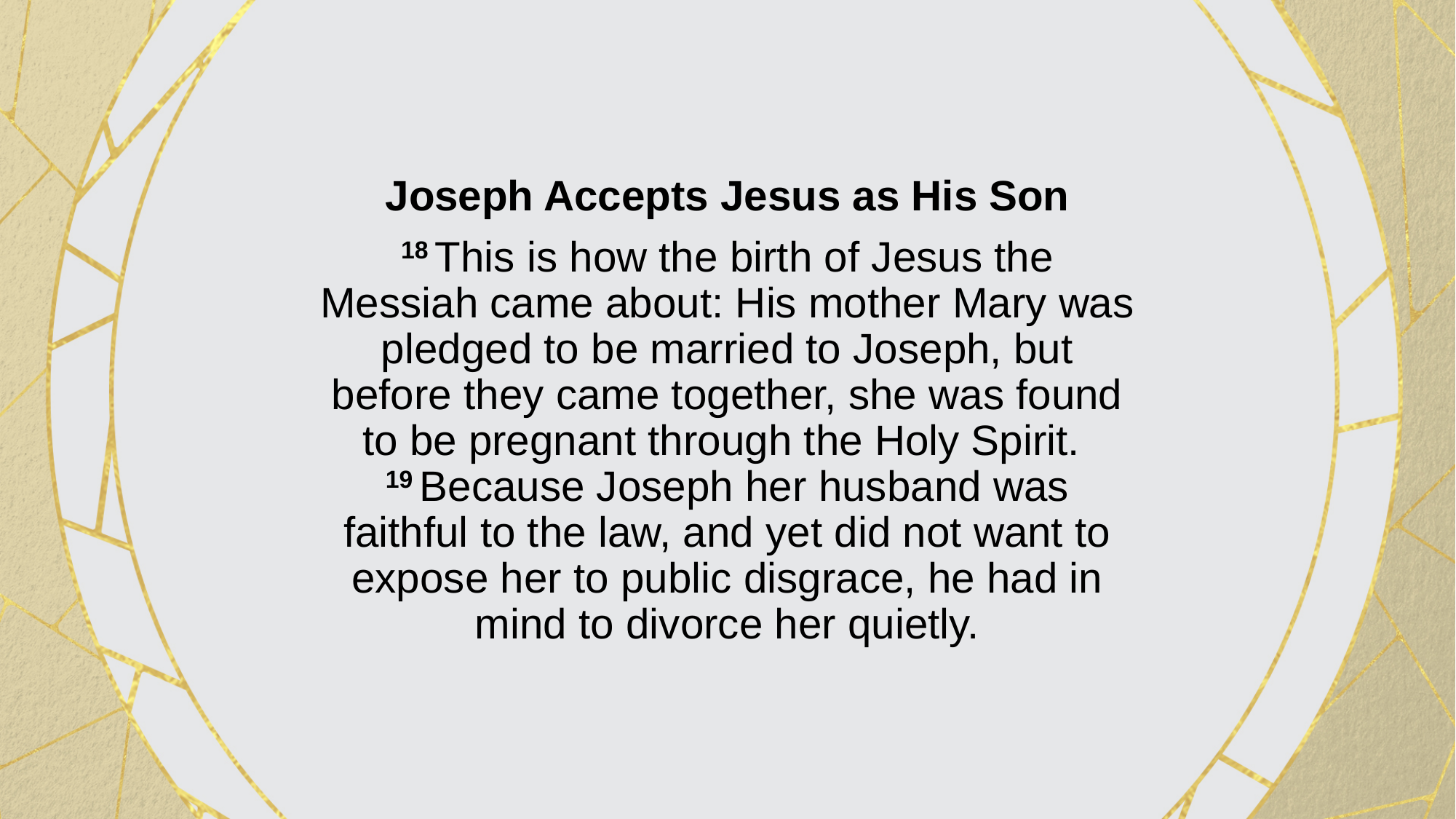

Joseph Accepts Jesus as His Son
18 This is how the birth of Jesus the Messiah came about: His mother Mary was pledged to be married to Joseph, but before they came together, she was found to be pregnant through the Holy Spirit.  19 Because Joseph her husband was faithful to the law, and yet did not want to expose her to public disgrace, he had in mind to divorce her quietly.